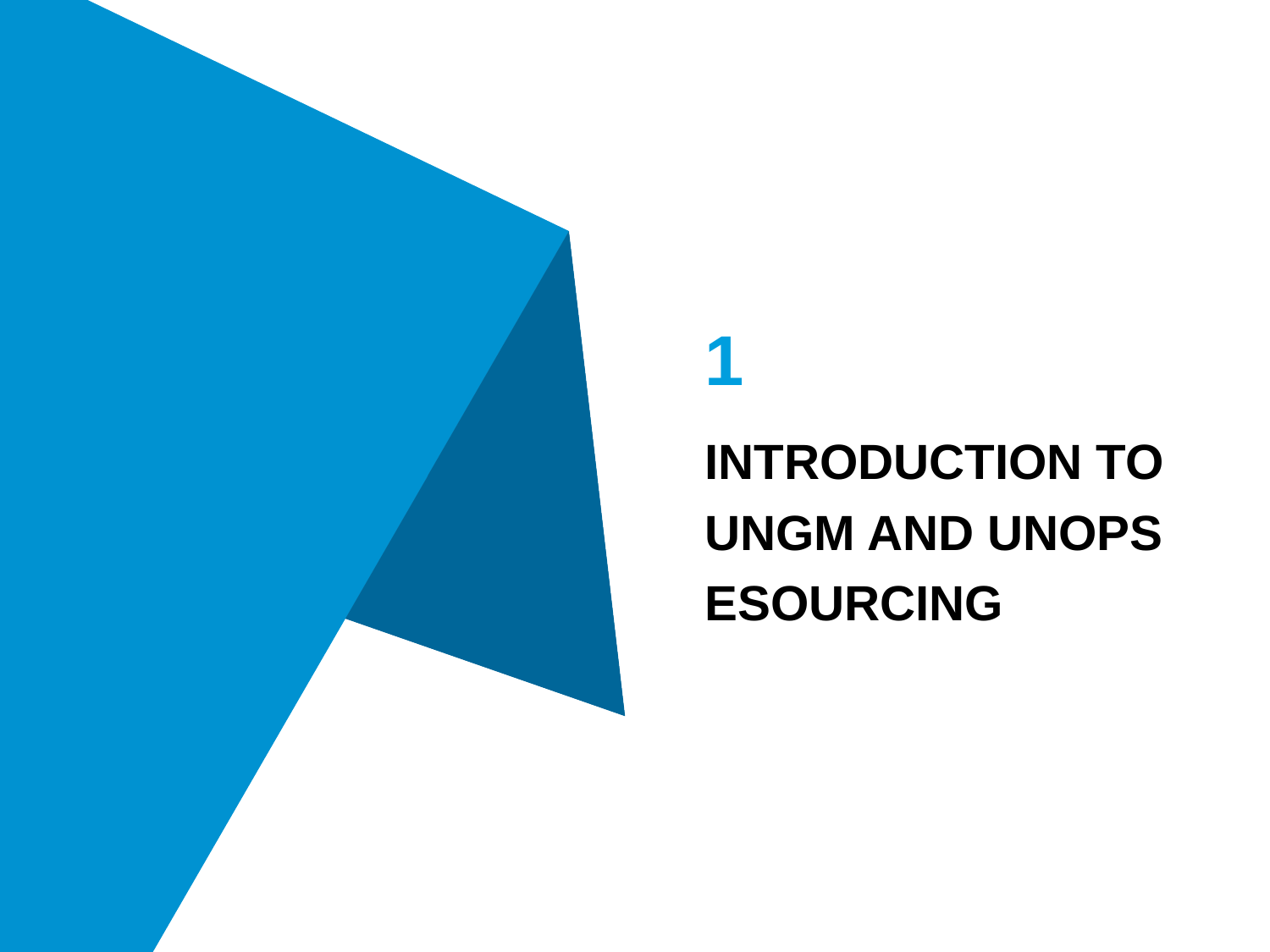

1
# INTRODUCTION TO UNGM AND UNOPS ESOURCING